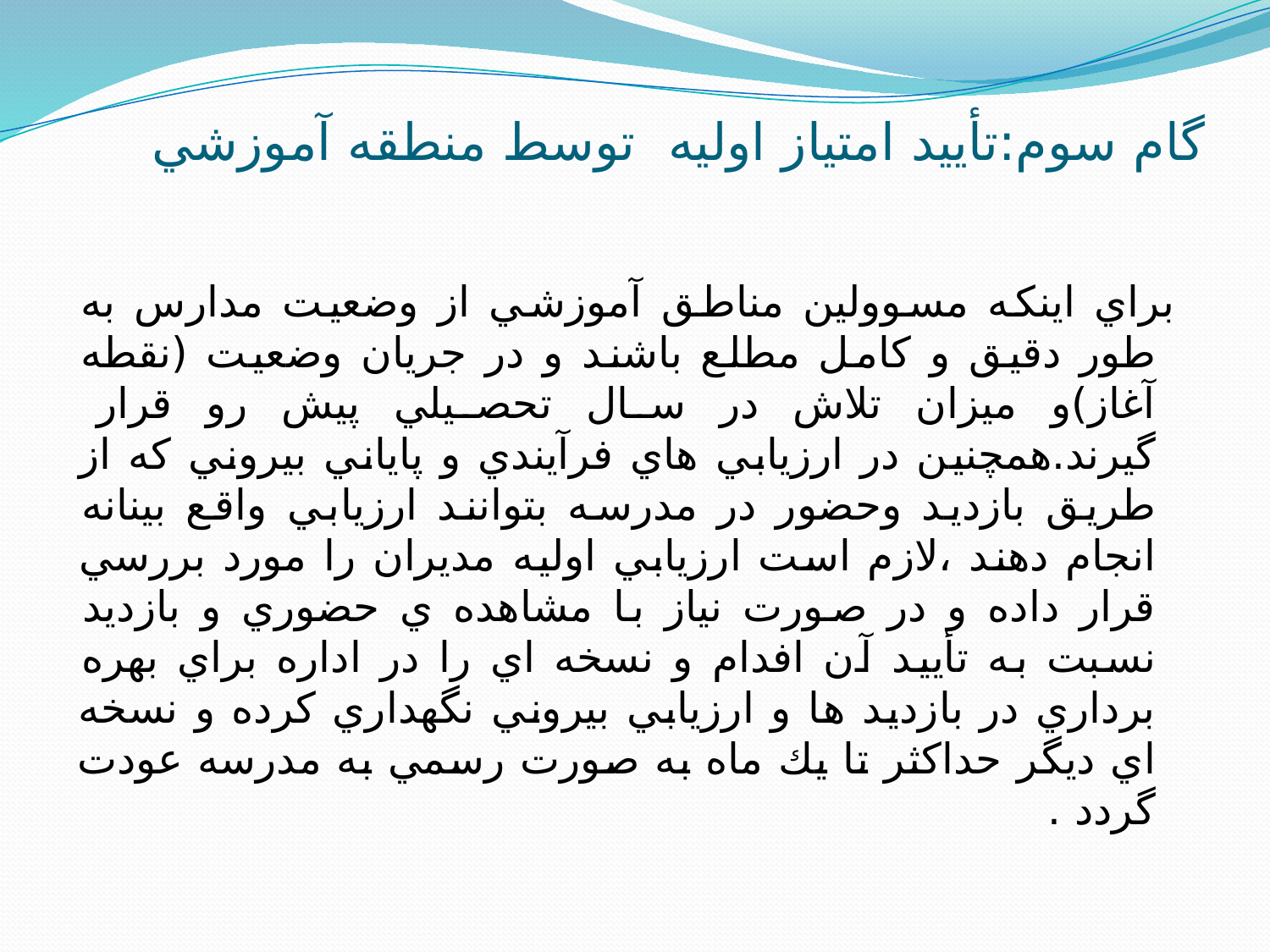

# گام سوم:تأييد امتياز اوليه  توسط منطقه آموزشي
 براي اينكه مسوولين مناطق آموزشي از وضعيت مدارس به طور دقيق و كامل مطلع باشند و در جريان وضعيت (نقطه آغاز)و ميزان تلاش در سال تحصيلي پيش رو قرار گيرند.همچنين در ارزيابي هاي فرآيندي و پاياني بيروني كه از طريق بازديد وحضور در مدرسه بتوانند ارزيابي واقع بينانه انجام دهند ،لازم است ارزيابي اوليه مديران را مورد بررسي قرار داده و در صورت نياز با مشاهده ي حضوري و بازديد نسبت به تأييد آن افدام و نسخه اي را در اداره براي بهره برداري در بازديد ها و ارزيابي بيروني نگهداري كرده و نسخه اي ديگر حداكثر تا يك ماه به صورت رسمي به مدرسه عودت گردد .